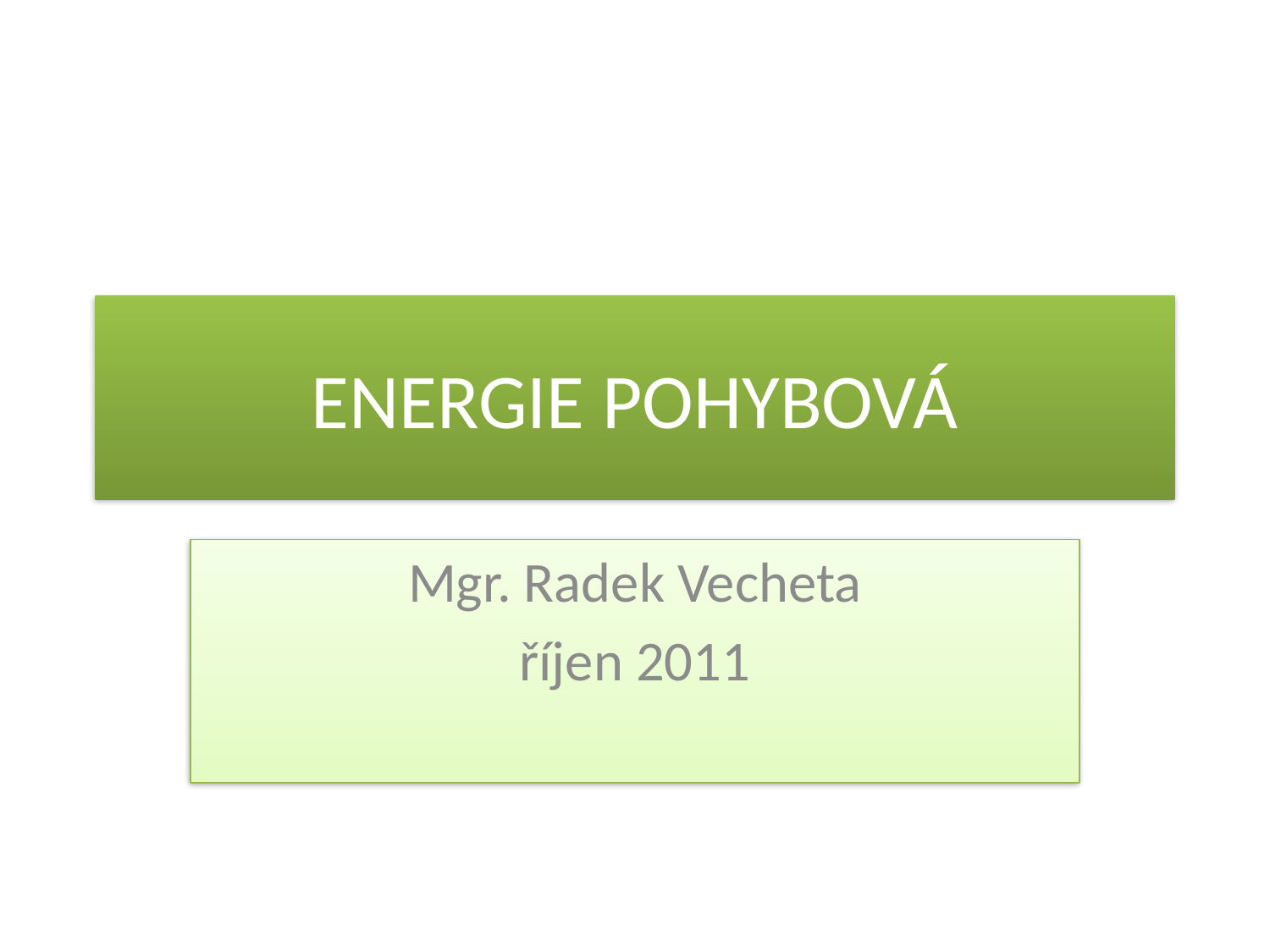

# ENERGIE POHYBOVÁ
Mgr. Radek Vecheta
říjen 2011